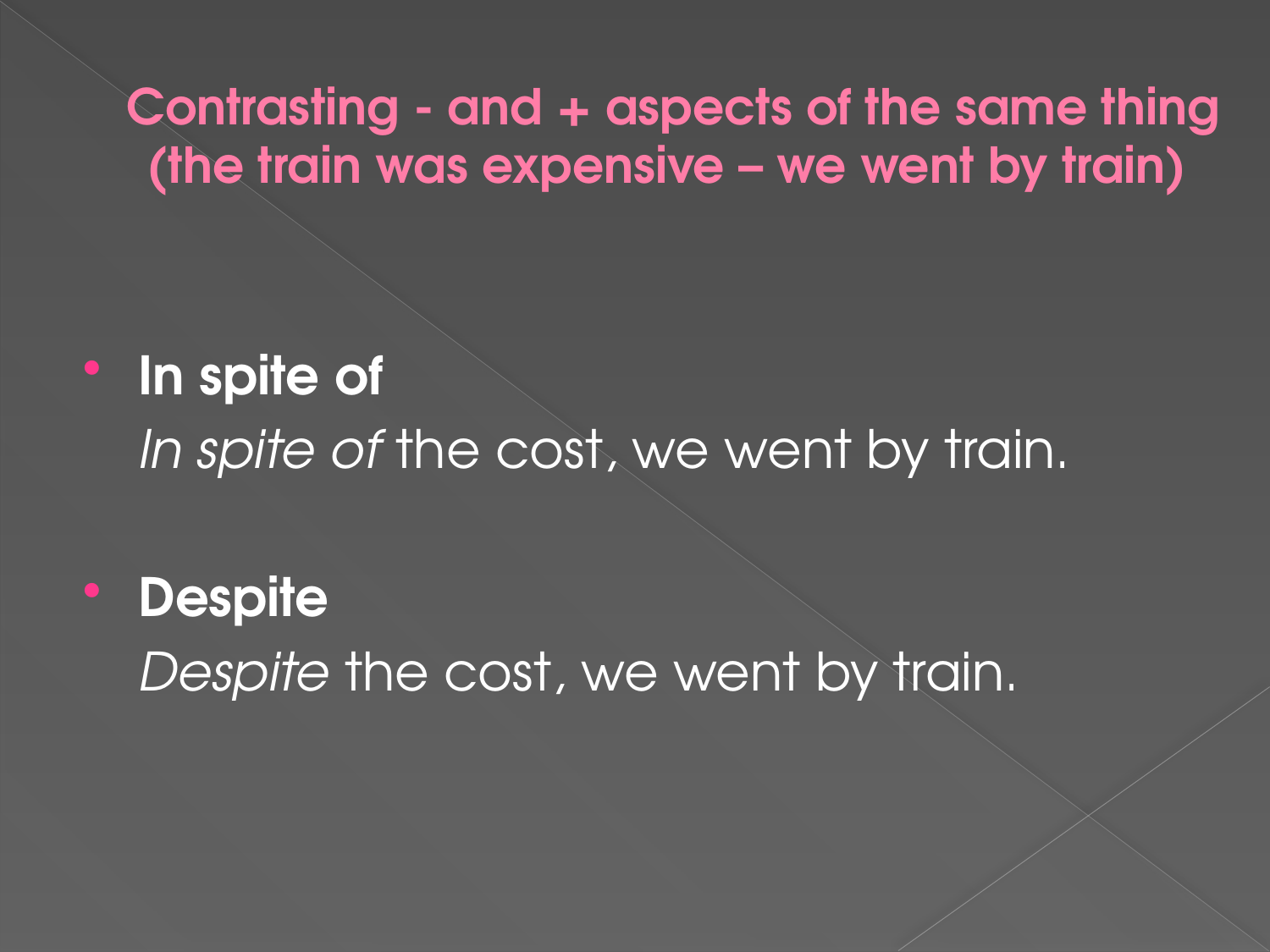

# Contrasting - and + aspects of the same thing (the train was expensive – we went by train)

In spite of
	In spite of the cost, we went by train.

Despite
	Despite the cost, we went by train.